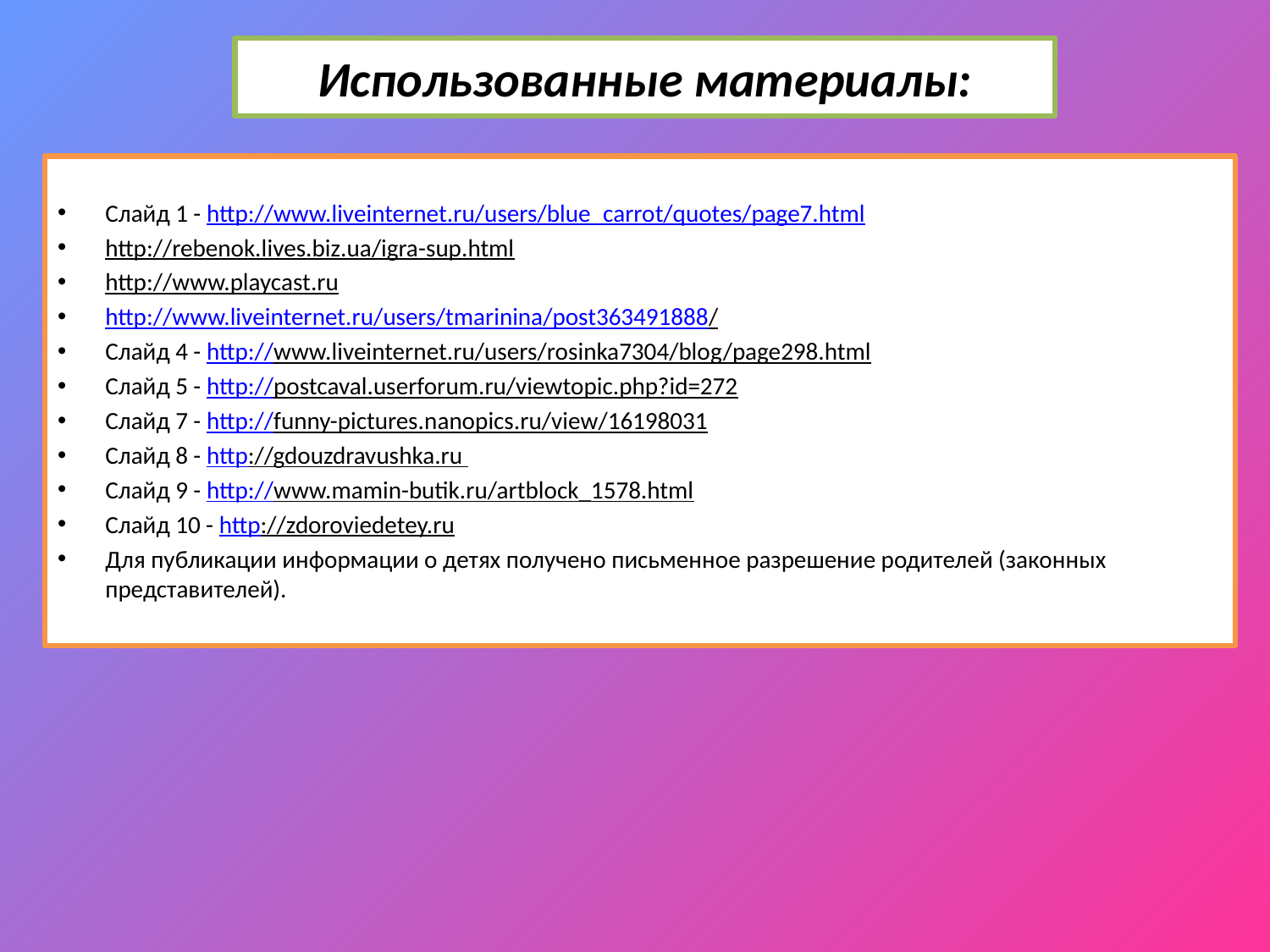

# Использованные материалы:

Слайд 1 - http://www.liveinternet.ru/users/blue_carrot/quotes/page7.html
http://rebenok.lives.biz.ua/igra-sup.html
http://www.playcast.ru
http://www.liveinternet.ru/users/tmarinina/post363491888/
Слайд 4 - http://www.liveinternet.ru/users/rosinka7304/blog/page298.html
Слайд 5 - http://postcaval.userforum.ru/viewtopic.php?id=272
Слайд 7 - http://funny-pictures.nanopics.ru/view/16198031
Слайд 8 - http://gdouzdravushka.ru
Слайд 9 - http://www.mamin-butik.ru/artblock_1578.html
Слайд 10 - http://zdoroviedetey.ru
Для публикации информации о детях получено письменное разрешение родителей (законных представителей).